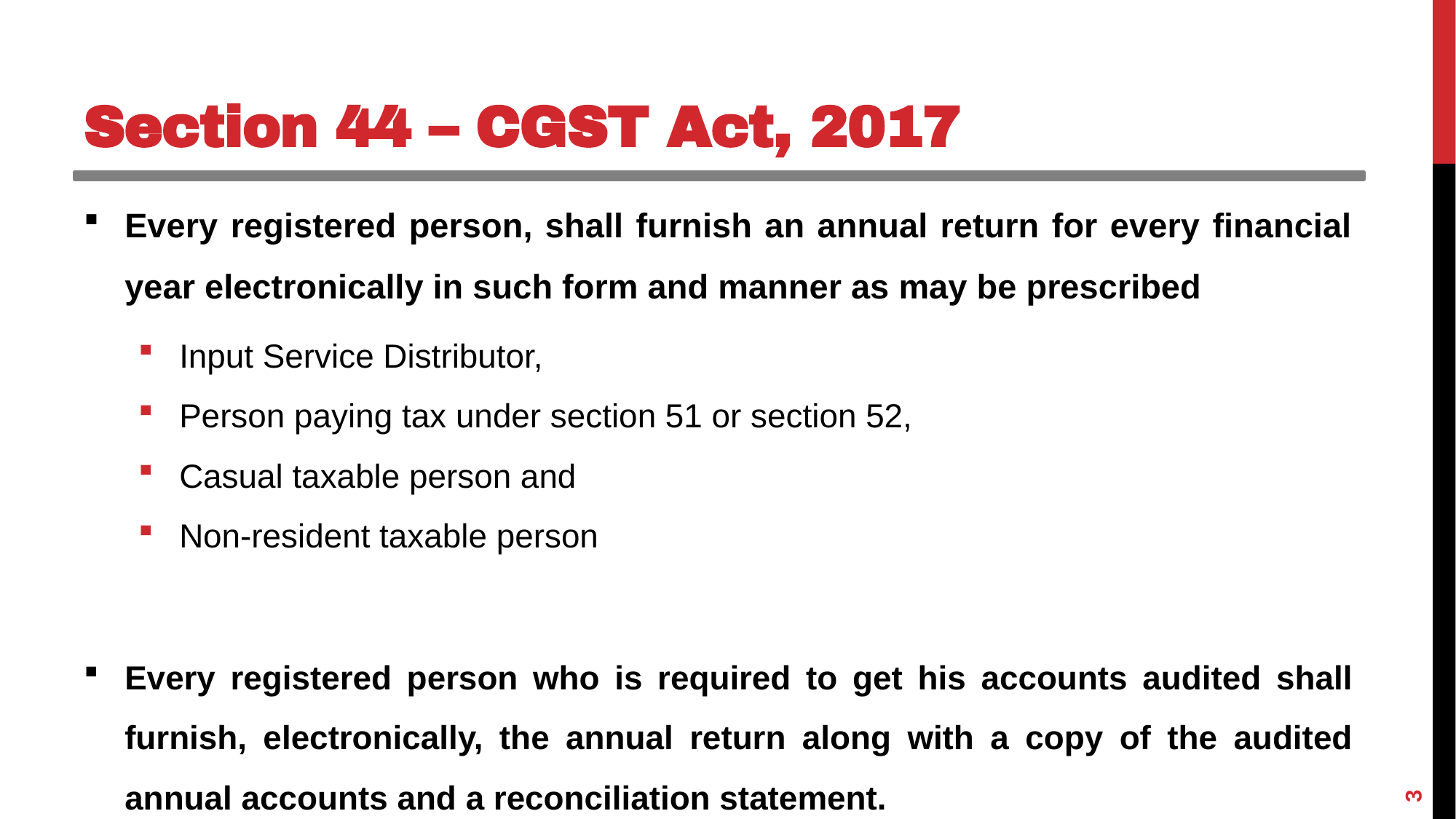

# Section 44 – CGST Act, 2017
Every registered person, shall furnish an annual return for every financial year electronically in such form and manner as may be prescribed
Input Service Distributor,
Person paying tax under section 51 or section 52,
Casual taxable person and
Non-resident taxable person

Every registered person who is required to get his accounts audited shall furnish, electronically, the annual return along with a copy of the audited annual accounts and a reconciliation statement.
3